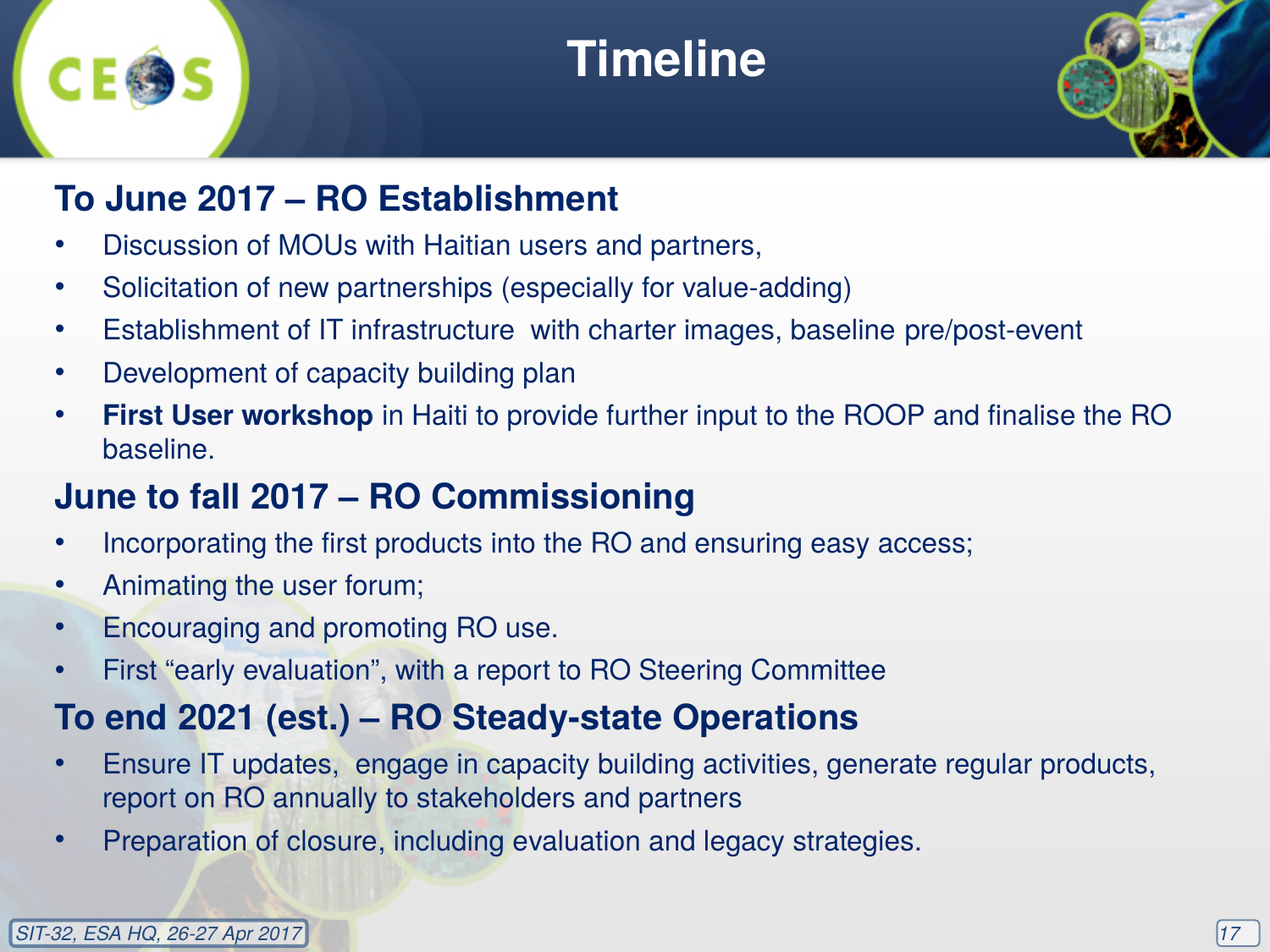

Timeline
To June 2017 – RO Establishment
Discussion of MOUs with Haitian users and partners,
Solicitation of new partnerships (especially for value-adding)
Establishment of IT infrastructure  with charter images, baseline pre/post-event
Development of capacity building plan
First User workshop in Haiti to provide further input to the ROOP and finalise the RO baseline.
June to fall 2017 – RO Commissioning
Incorporating the first products into the RO and ensuring easy access;
Animating the user forum;
Encouraging and promoting RO use.
First “early evaluation”, with a report to RO Steering Committee
To end 2021 (est.) – RO Steady-state Operations
Ensure IT updates,  engage in capacity building activities, generate regular products, report on RO annually to stakeholders and partners
Preparation of closure, including evaluation and legacy strategies.

17